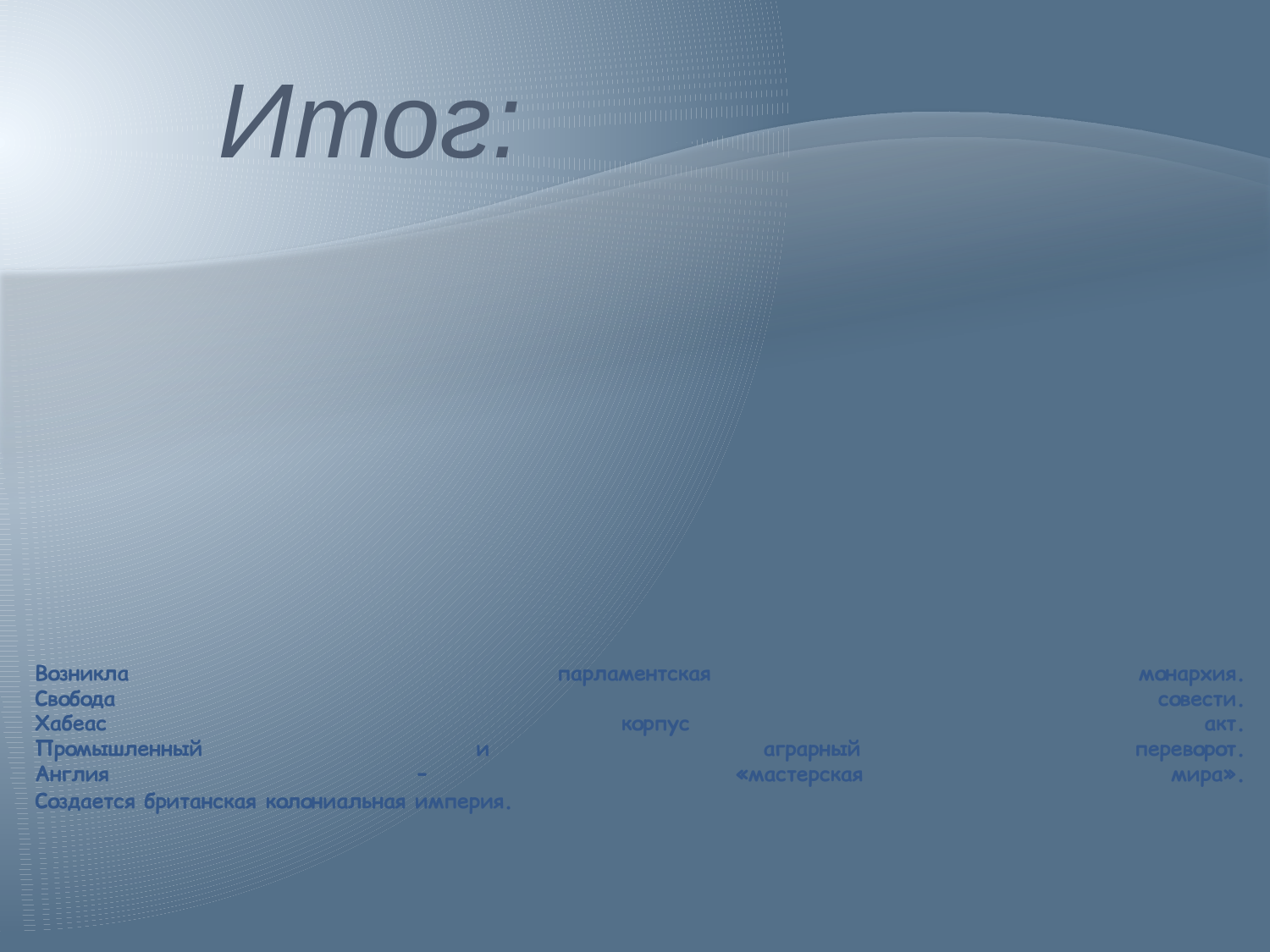

Итог:
# Возникла парламентская монархия. Свобода совести. Хабеас корпус акт. Промышленный и аграрный переворот. Англия – «мастерская мира». Создается британская колониальная империя.